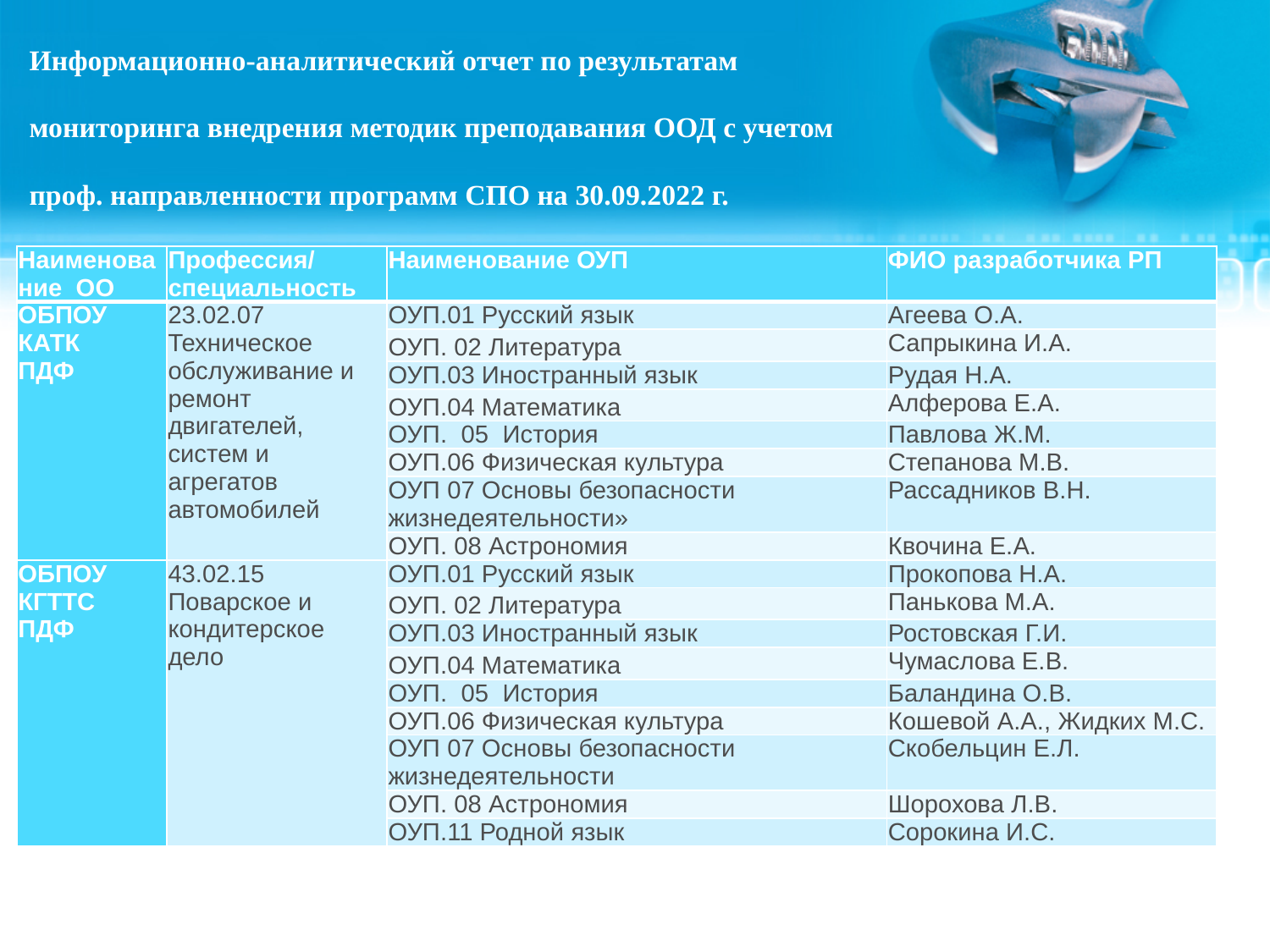

Информационно-аналитический отчет по результатам мониторинга внедрения методик преподавания ООД с учетом проф. направленности программ СПО на 30.09.2022 г.
| Наименование ОО | Профессия/ специальность | Наименование ОУП | ФИО разработчика РП |
| --- | --- | --- | --- |
| ОБПОУ КАТК ПДФ | 23.02.07 Техническое обслуживание и ремонт двигателей, систем и агрегатов автомобилей | ОУП.01 Русский язык | Агеева О.А. |
|  |  | ОУП. 02 Литература | Сапрыкина И.А. |
|  |  | ОУП.03 Иностранный язык | Рудая Н.А. |
|  |  | ОУП.04 Математика | Алферова Е.А. |
|  |  | ОУП. 05 История | Павлова Ж.М. |
|  |  | ОУП.06 Физическая культура | Степанова М.В. |
|  |  | ОУП 07 Основы безопасности жизнедеятельности» | Рассадников В.Н. |
|  |  | ОУП. 08 Астрономия | Квочина Е.А. |
| ОБПОУ КГТТС ПДФ | 43.02.15 Поварское и кондитерское дело | ОУП.01 Русский язык | Прокопова Н.А. |
|  |  | ОУП. 02 Литература | Панькова М.А. |
|  |  | ОУП.03 Иностранный язык | Ростовская Г.И. |
|  |  | ОУП.04 Математика | Чумаслова Е.В. |
|  |  | ОУП. 05 История | Баландина О.В. |
|  |  | ОУП.06 Физическая культура | Кошевой А.А., Жидких М.С. |
|  |  | ОУП 07 Основы безопасности жизнедеятельности | Скобельцин Е.Л. |
|  |  | ОУП. 08 Астрономия | Шорохова Л.В. |
|  |  | ОУП.11 Родной язык | Сорокина И.С. |